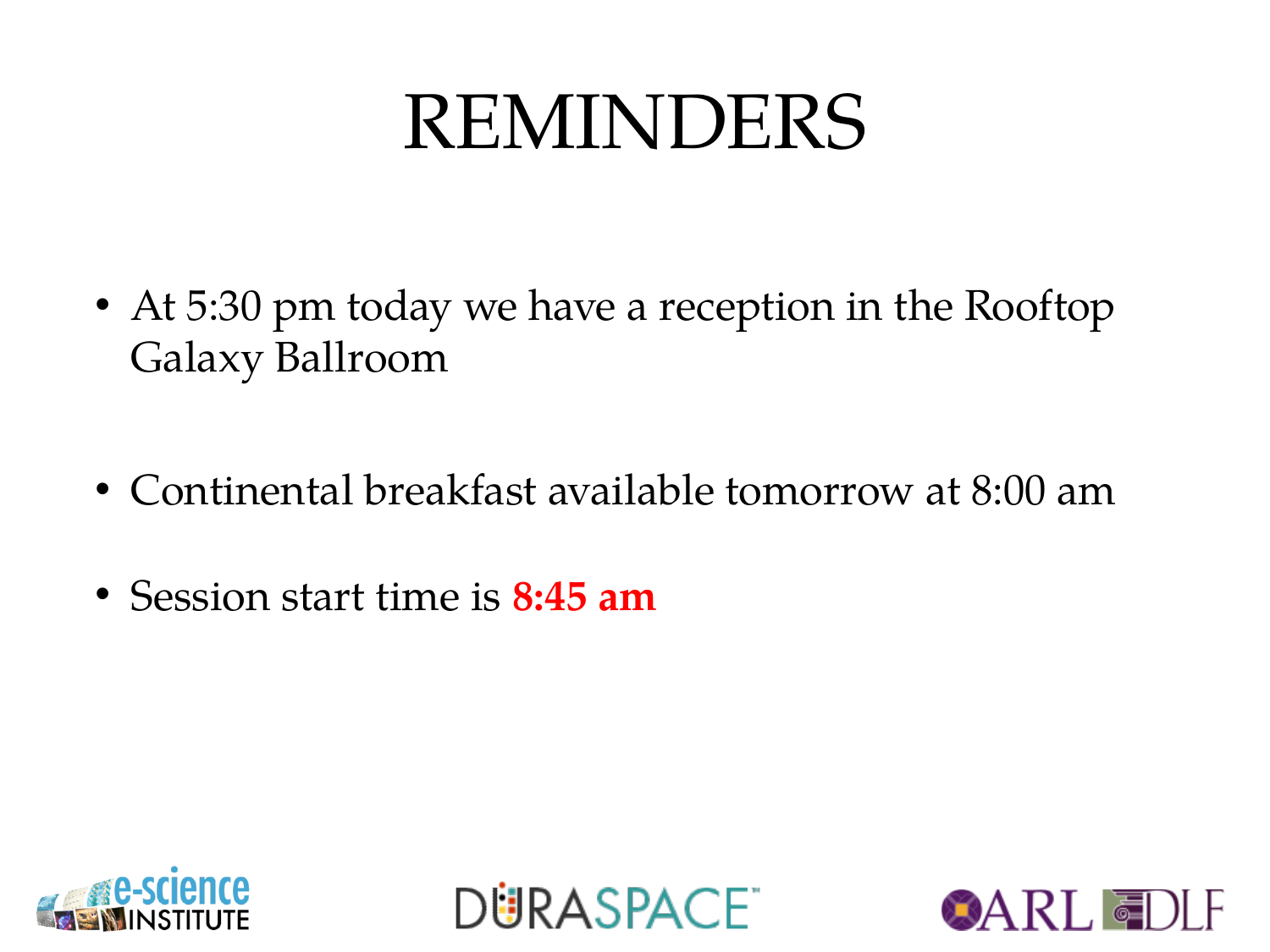

# REMINDERS

At 5:30 pm today we have a reception in the Rooftop Galaxy Ballroom

Continental breakfast available tomorrow at 8:00 am

Session start time is 8:45 am